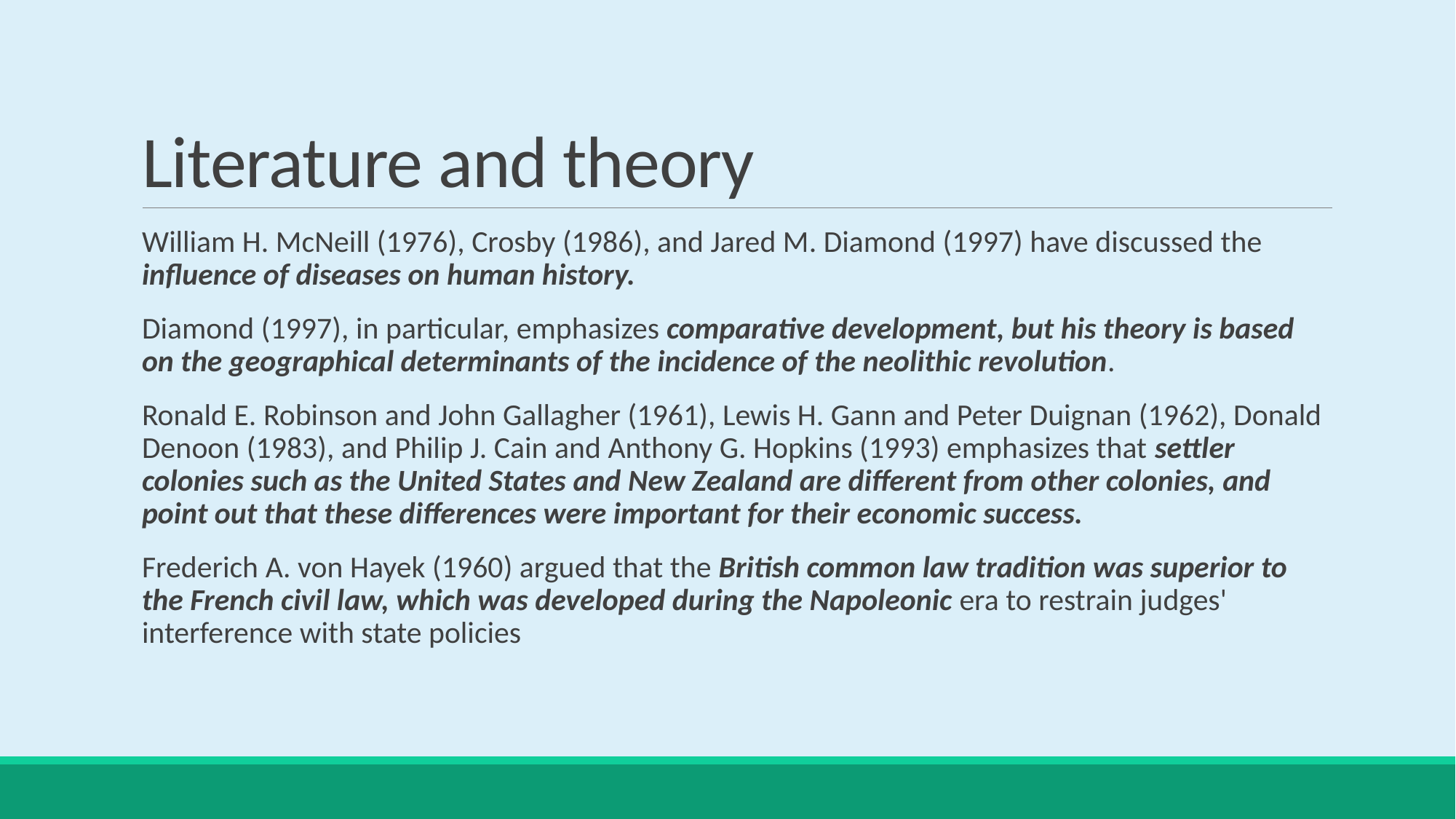

# Literature and theory
William H. McNeill (1976), Crosby (1986), and Jared M. Diamond (1997) have discussed the influence of diseases on human history.
Diamond (1997), in particular, emphasizes comparative development, but his theory is based on the geographical determinants of the incidence of the neolithic revolution.
Ronald E. Robinson and John Gallagher (1961), Lewis H. Gann and Peter Duignan (1962), Donald Denoon (1983), and Philip J. Cain and Anthony G. Hopkins (1993) emphasizes that settler colonies such as the United States and New Zealand are different from other colonies, and point out that these differences were important for their economic success.
Frederich A. von Hayek (1960) argued that the British common law tradition was superior to the French civil law, which was developed during the Napoleonic era to restrain judges' interference with state policies